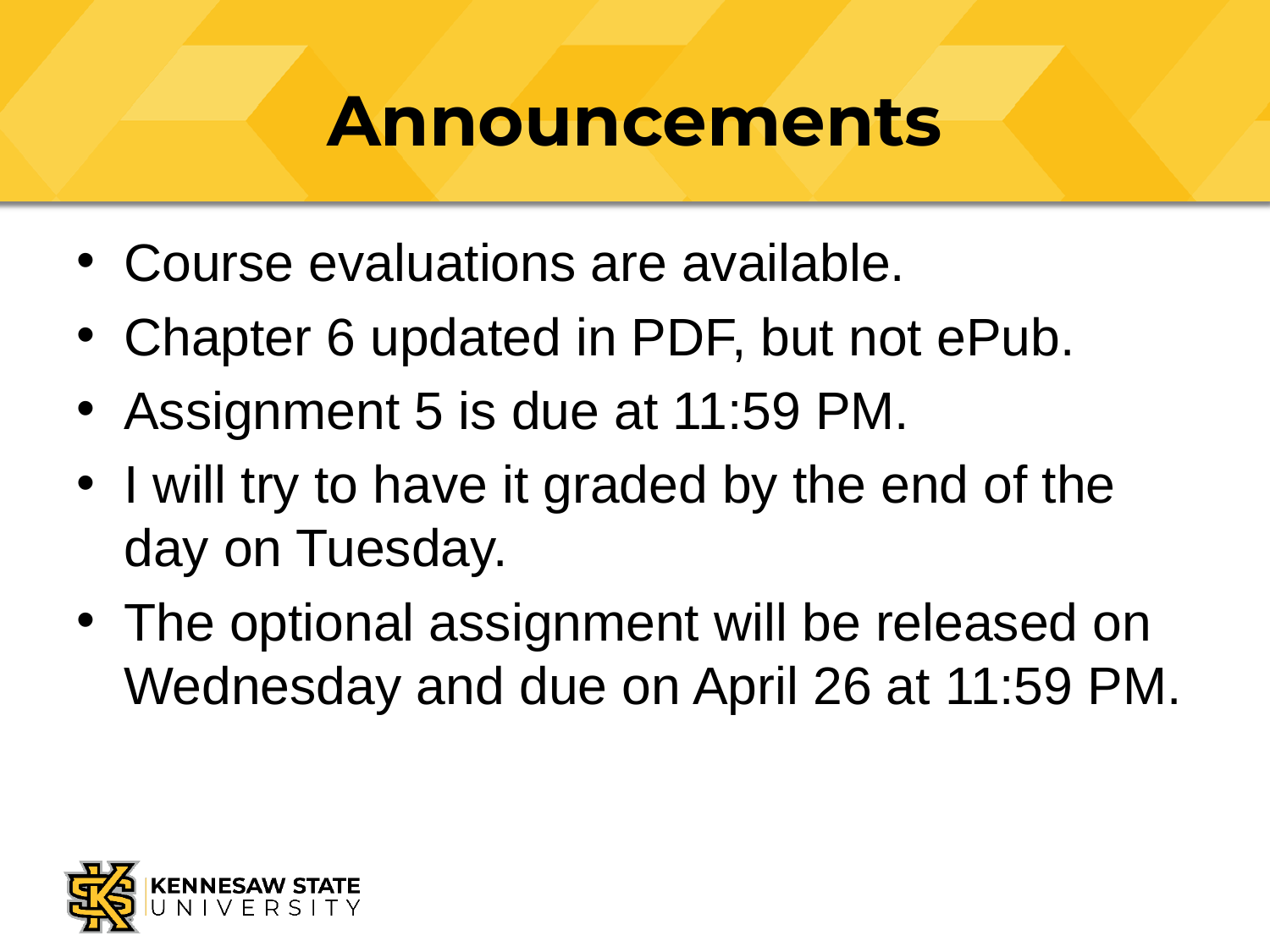

# Announcements
Course evaluations are available.
Chapter 6 updated in PDF, but not ePub.
Assignment 5 is due at 11:59 PM.
I will try to have it graded by the end of the day on Tuesday.
The optional assignment will be released on Wednesday and due on April 26 at 11:59 PM.